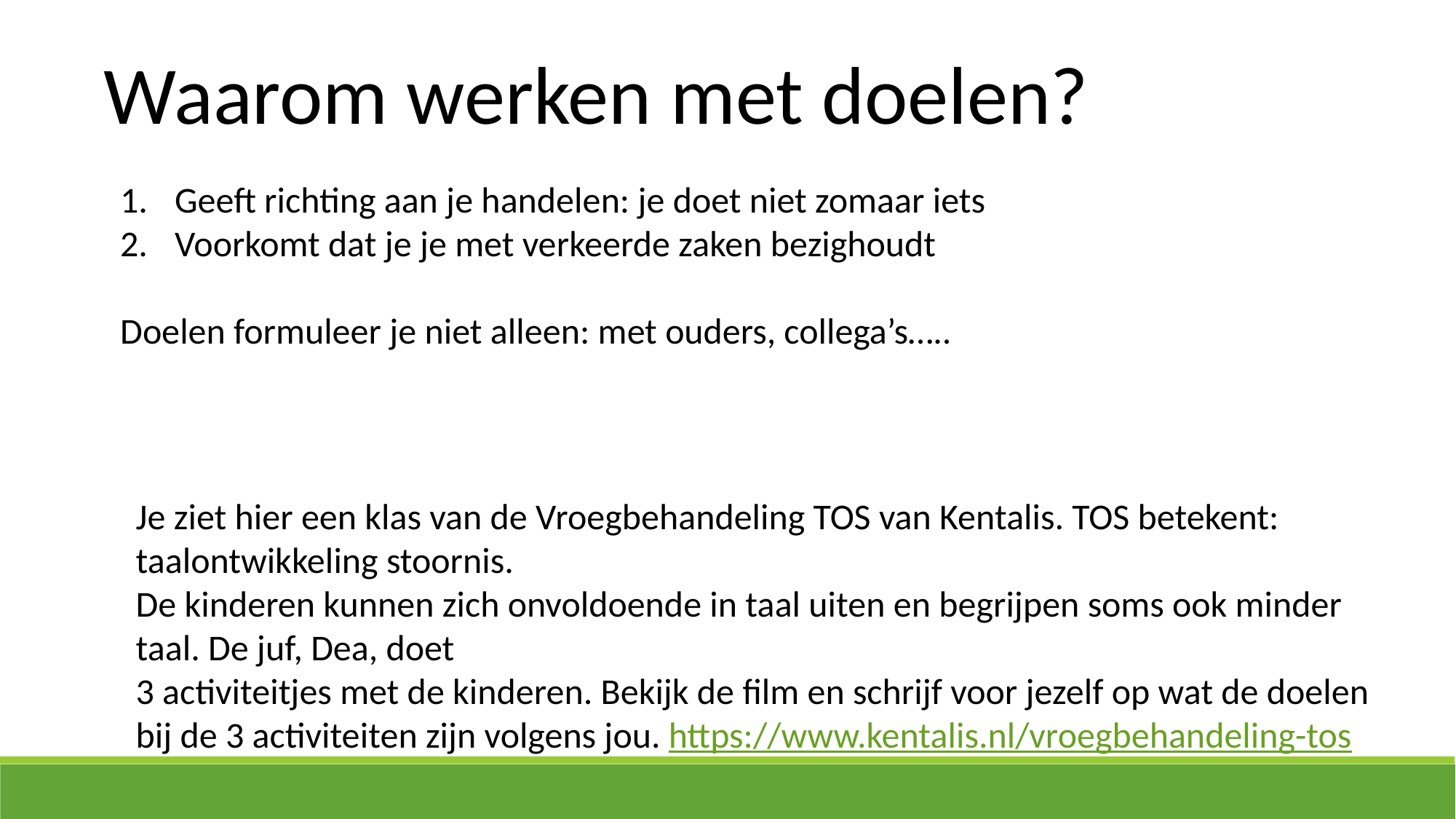

Waarom werken met doelen?
Geeft richting aan je handelen: je doet niet zomaar iets
Voorkomt dat je je met verkeerde zaken bezighoudt

Doelen formuleer je niet alleen: met ouders, collega’s…..
Je ziet hier een klas van de Vroegbehandeling TOS van Kentalis. TOS betekent: taalontwikkeling stoornis.
De kinderen kunnen zich onvoldoende in taal uiten en begrijpen soms ook minder taal. De juf, Dea, doet
3 activiteitjes met de kinderen. Bekijk de film en schrijf voor jezelf op wat de doelen bij de 3 activiteiten zijn volgens jou. https://www.kentalis.nl/vroegbehandeling-tos